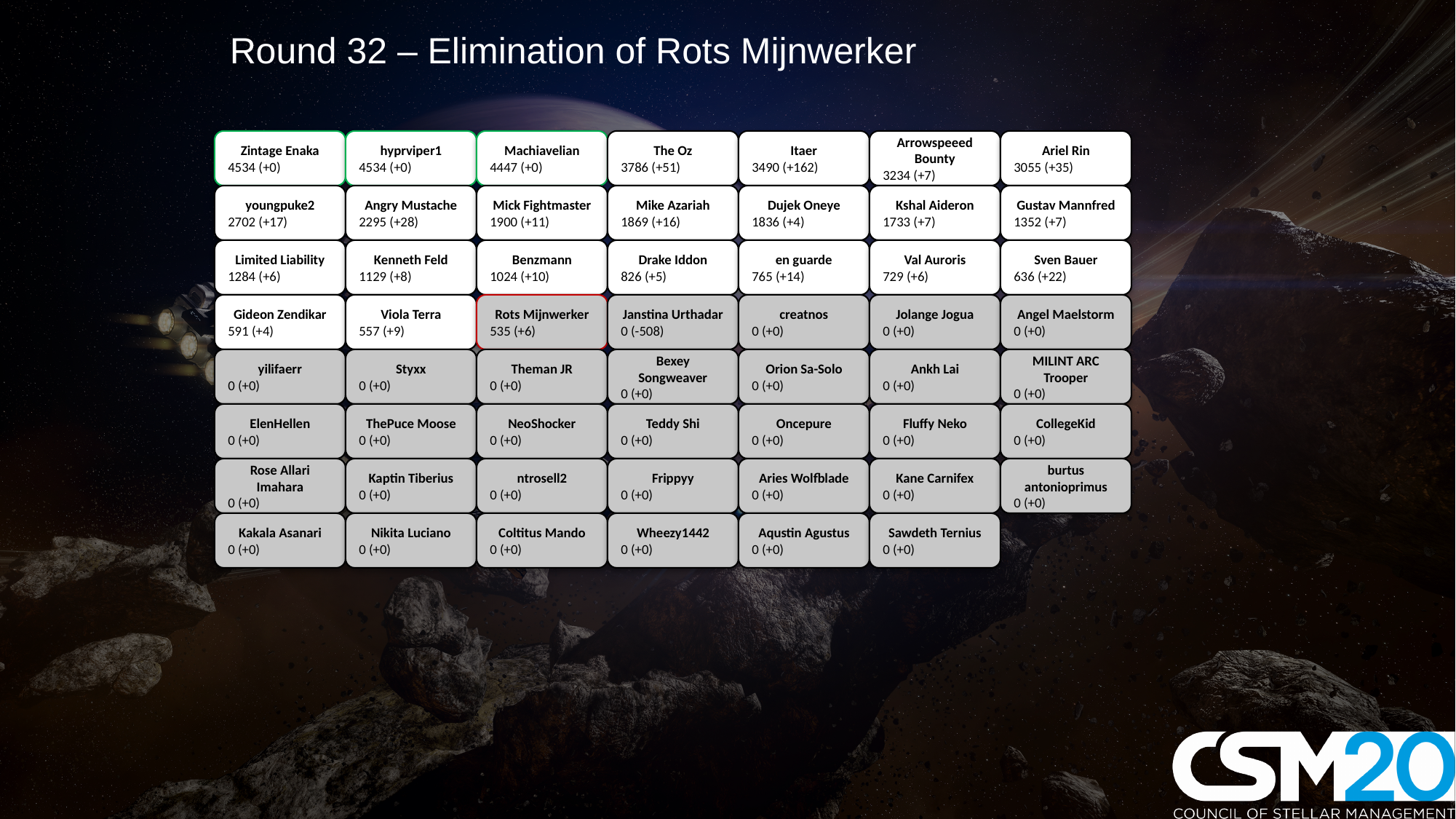

Round 32 – Elimination of Rots Mijnwerker
Zintage Enaka
4534 (+0)
hyprviper1
4534 (+0)
Machiavelian
4447 (+0)
The Oz
3786 (+51)
Itaer
3490 (+162)
Arrowspeeed Bounty
3234 (+7)
Ariel Rin
3055 (+35)
youngpuke2
2702 (+17)
Angry Mustache
2295 (+28)
Mick Fightmaster
1900 (+11)
Mike Azariah
1869 (+16)
Dujek Oneye
1836 (+4)
Kshal Aideron
1733 (+7)
Gustav Mannfred
1352 (+7)
Limited Liability
1284 (+6)
Kenneth Feld
1129 (+8)
Benzmann
1024 (+10)
Drake Iddon
826 (+5)
en guarde
765 (+14)
Val Auroris
729 (+6)
Sven Bauer
636 (+22)
Gideon Zendikar
591 (+4)
Viola Terra
557 (+9)
Rots Mijnwerker
535 (+6)
Janstina Urthadar
0 (-508)
creatnos
0 (+0)
Jolange Jogua
0 (+0)
Angel Maelstorm
0 (+0)

yilifaerr
0 (+0)
Styxx
0 (+0)
Theman JR
0 (+0)
Bexey Songweaver
0 (+0)
Orion Sa-Solo
0 (+0)
Ankh Lai
0 (+0)
MILINT ARC Trooper
0 (+0)
ElenHellen
0 (+0)
ThePuce Moose
0 (+0)
NeoShocker
0 (+0)
Teddy Shi
0 (+0)
Oncepure
0 (+0)
Fluffy Neko
0 (+0)
CollegeKid
0 (+0)
Rose Allari Imahara
0 (+0)
Kaptin Tiberius
0 (+0)
ntrosell2
0 (+0)
Frippyy
0 (+0)
Aries Wolfblade
0 (+0)
Kane Carnifex
0 (+0)
burtus antonioprimus
0 (+0)
Kakala Asanari
0 (+0)
Nikita Luciano
0 (+0)
Coltitus Mando
0 (+0)
Wheezy1442
0 (+0)
Aqustin Agustus
0 (+0)
Sawdeth Ternius
0 (+0)
#